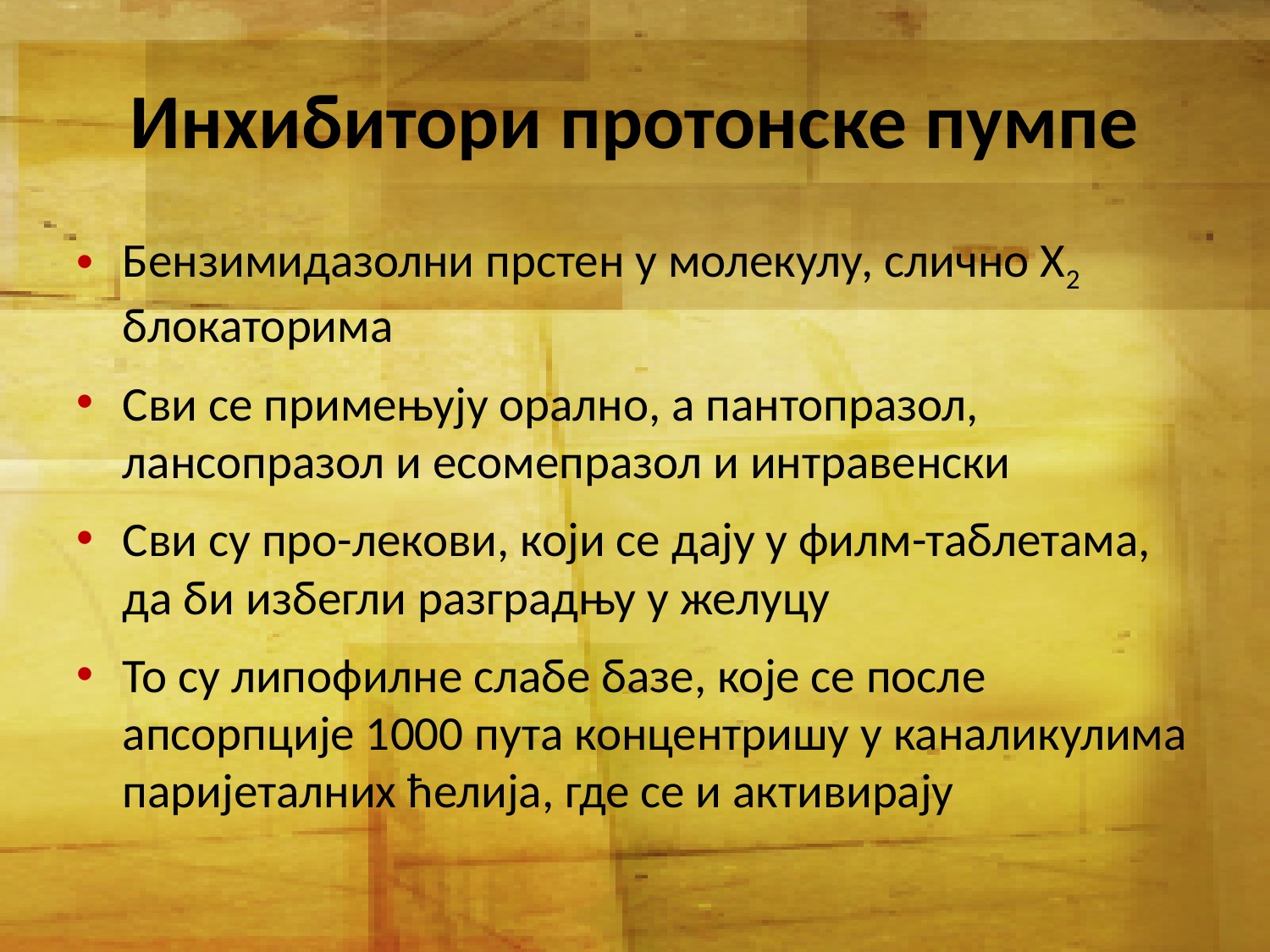

# Инхибитори протонске пумпе
Бензимидазолни прстен у молекулу, слично Х2 блокаторима
Сви се примењују орално, а пантопразол, лансопразол и есомепразол и интравенски
Сви су про-лекови, који се дају у филм-таблетама, да би избегли разградњу у желуцу
То су липофилне слабе базе, које се после апсорпције 1000 пута концентришу у каналикулима паријеталних ћелија, где се и активирају